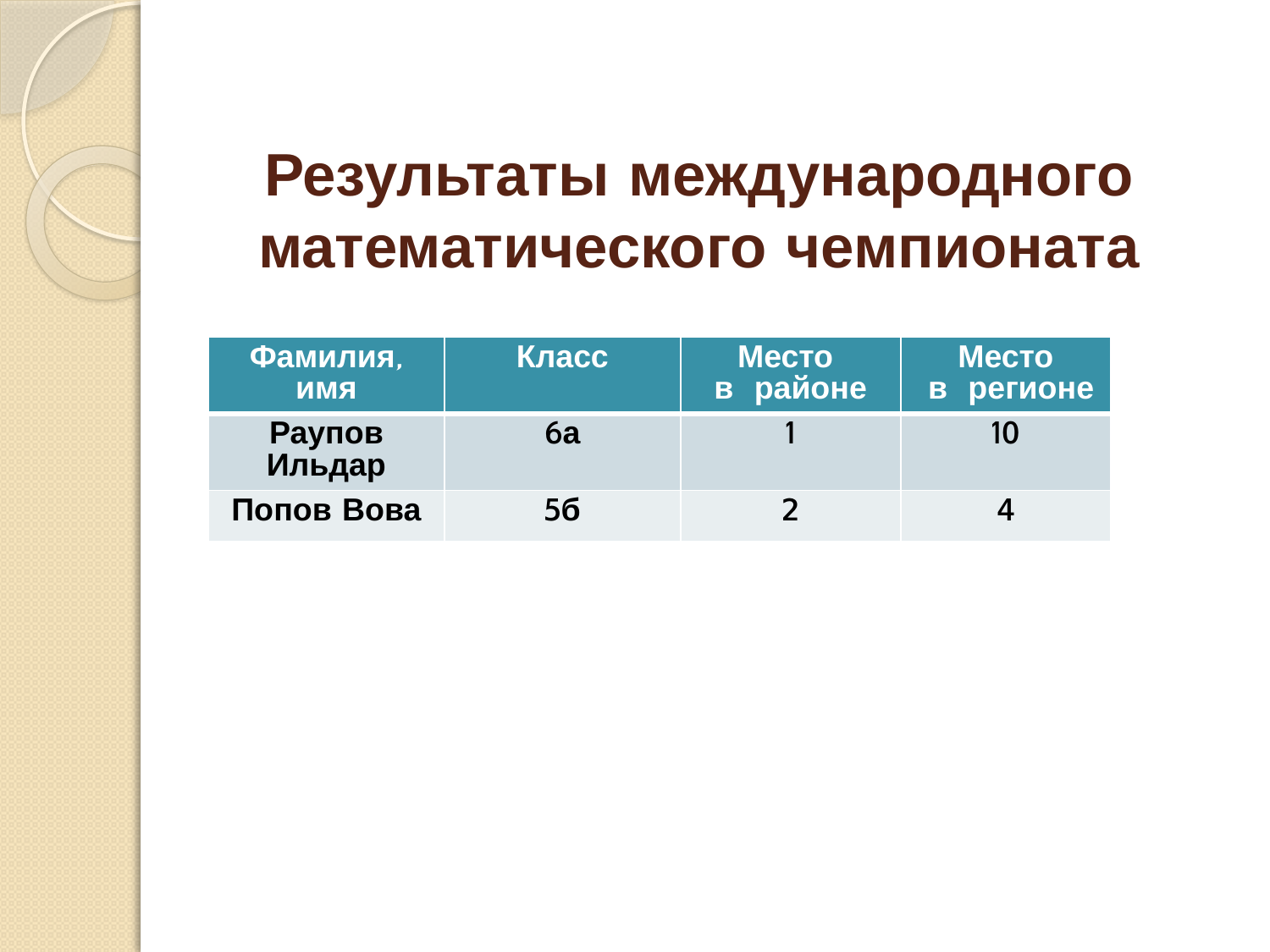

# Результаты международного математического чемпионата
| Фамилия, имя | Класс | Место в районе | Место в регионе |
| --- | --- | --- | --- |
| Раупов Ильдар | 6а | 1 | 10 |
| Попов Вова | 5б | 2 | 4 |